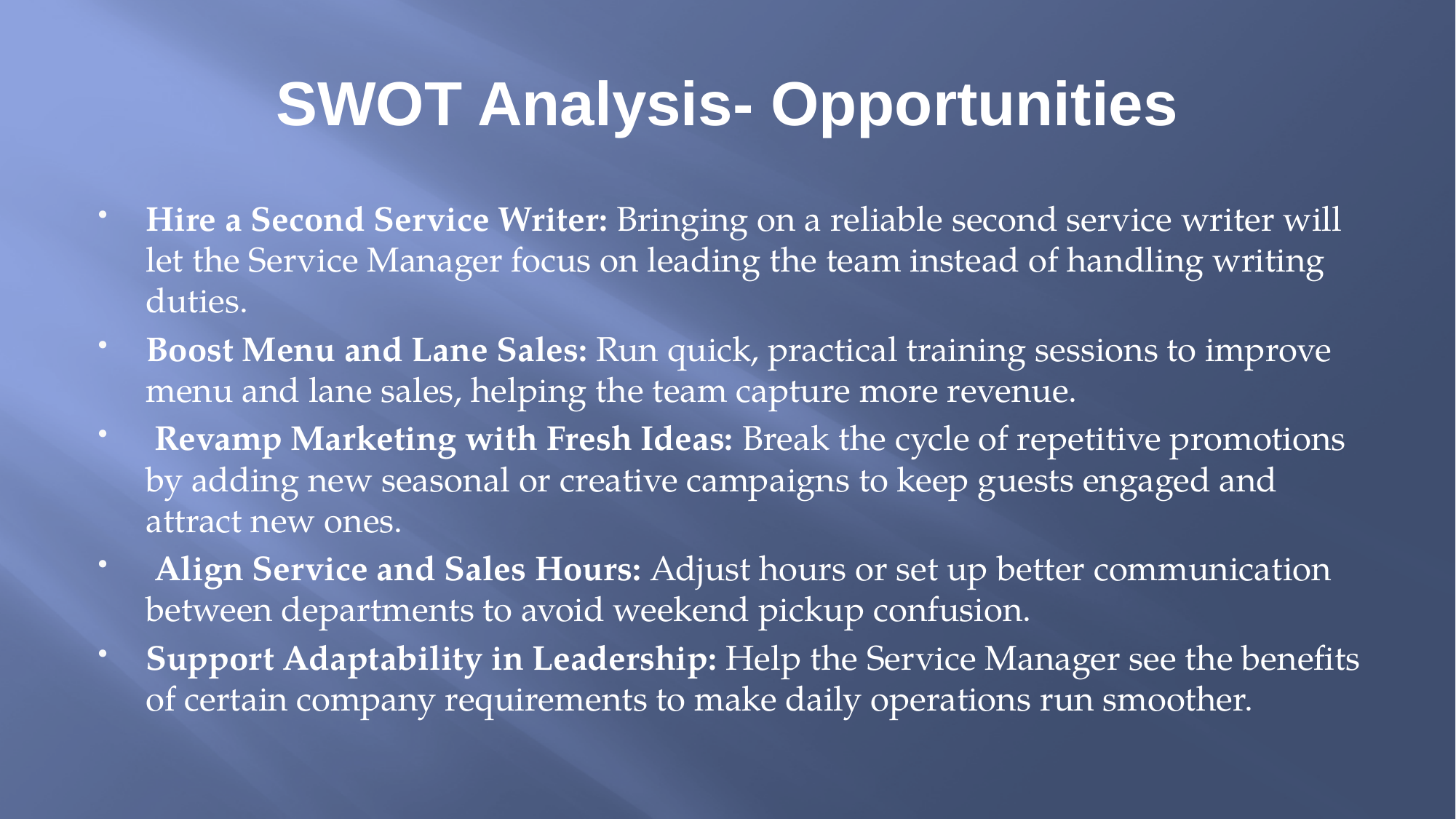

# SWOT Analysis- Opportunities
Hire a Second Service Writer: Bringing on a reliable second service writer will let the Service Manager focus on leading the team instead of handling writing duties.
Boost Menu and Lane Sales: Run quick, practical training sessions to improve menu and lane sales, helping the team capture more revenue.
 Revamp Marketing with Fresh Ideas: Break the cycle of repetitive promotions by adding new seasonal or creative campaigns to keep guests engaged and attract new ones.
 Align Service and Sales Hours: Adjust hours or set up better communication between departments to avoid weekend pickup confusion.
Support Adaptability in Leadership: Help the Service Manager see the benefits of certain company requirements to make daily operations run smoother.